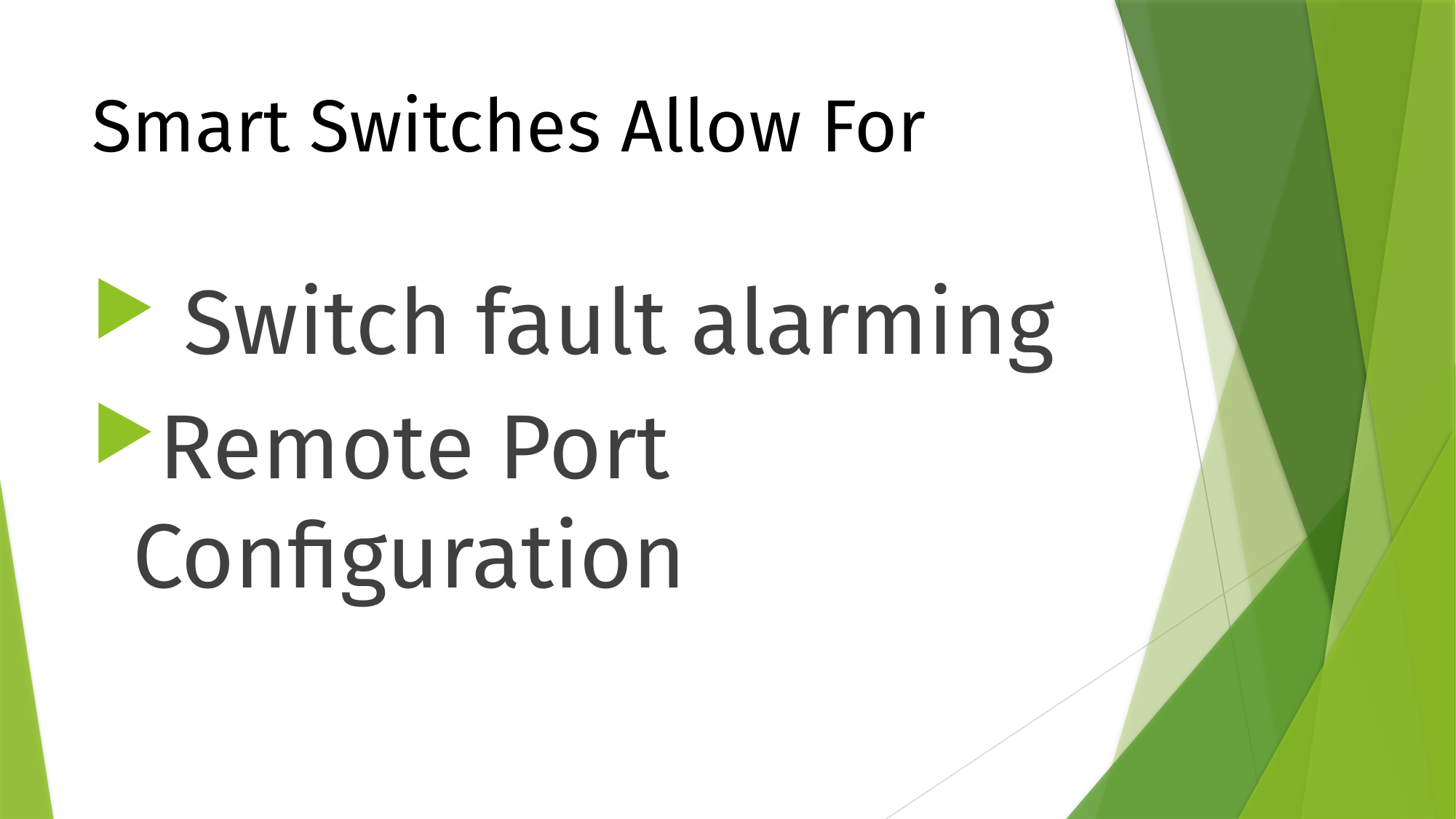

# Smart Switches Allow For
 Switch fault alarming
Remote Port Configuration